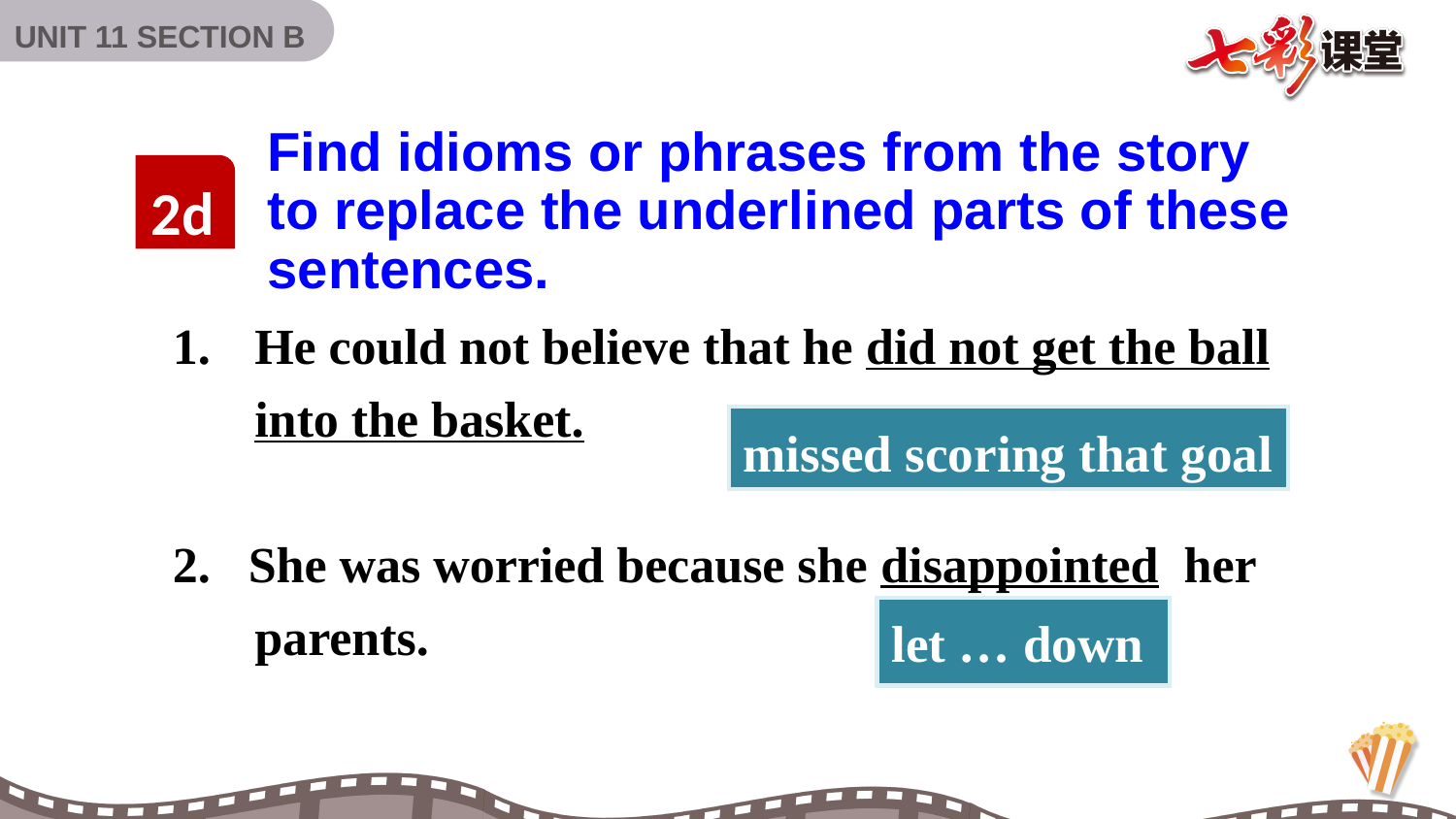

Find idioms or phrases from the story to replace the underlined parts of these sentences.
2d
He could not believe that he did not get the ball into the basket.

2.   She was worried because she disappointed  her parents.
missed scoring that goal
let … down